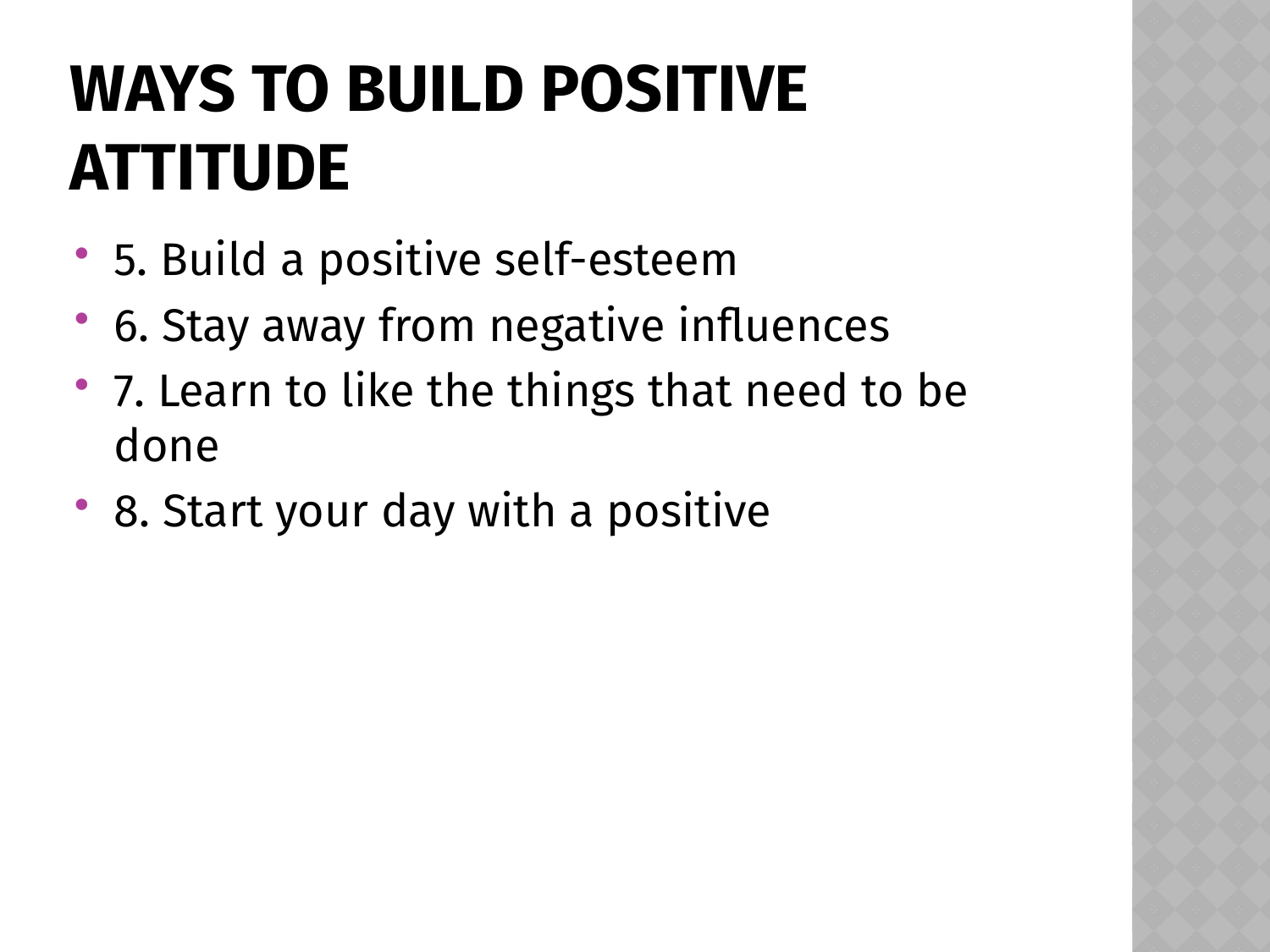

# Ways to build positive attitude
5. Build a positive self-esteem
6. Stay away from negative influences
7. Learn to like the things that need to be done
8. Start your day with a positive